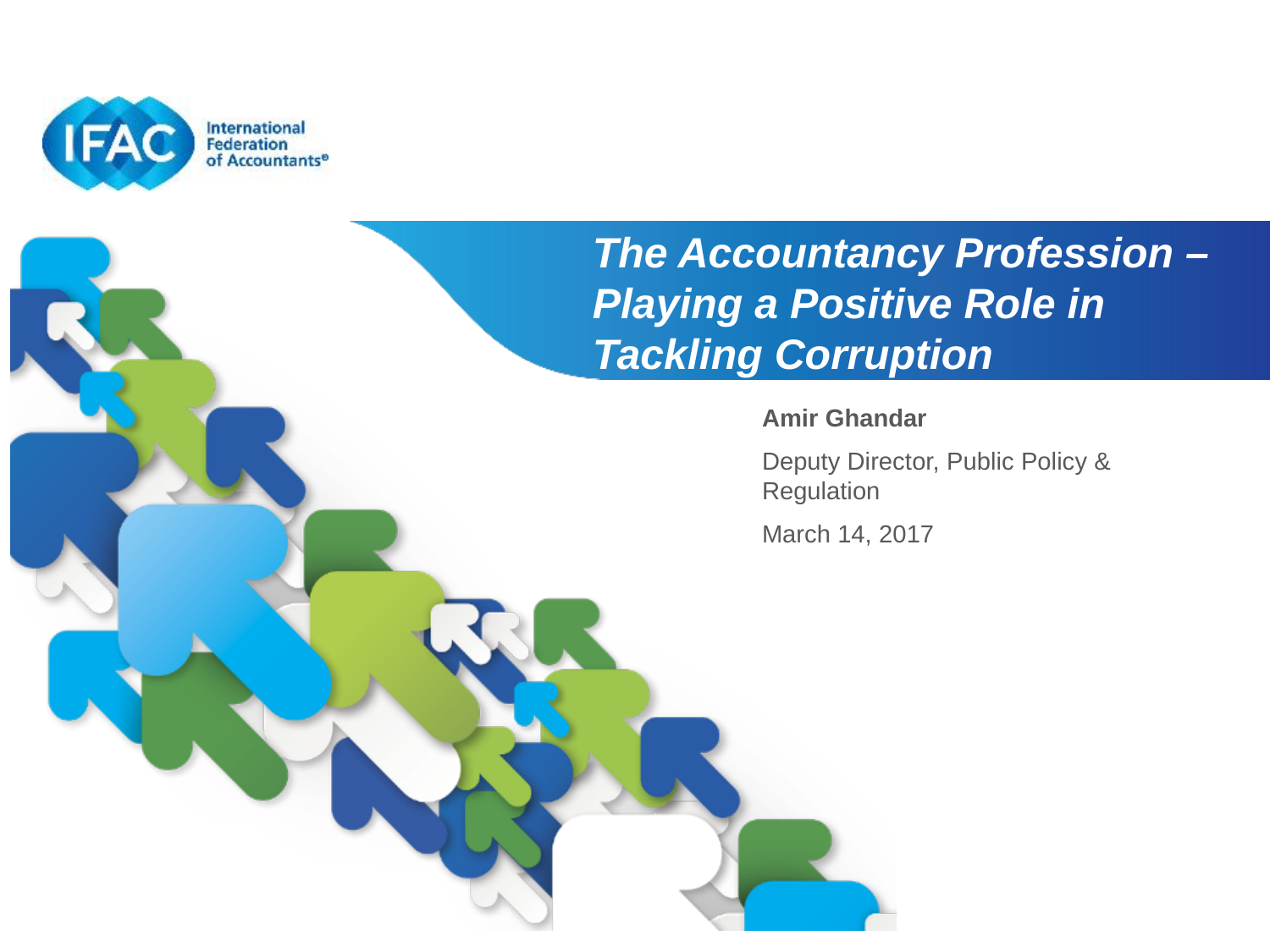

# The Accountancy Profession – Playing a Positive Role in Tackling Corruption
Amir Ghandar
Deputy Director, Public Policy & Regulation
March 14, 2017